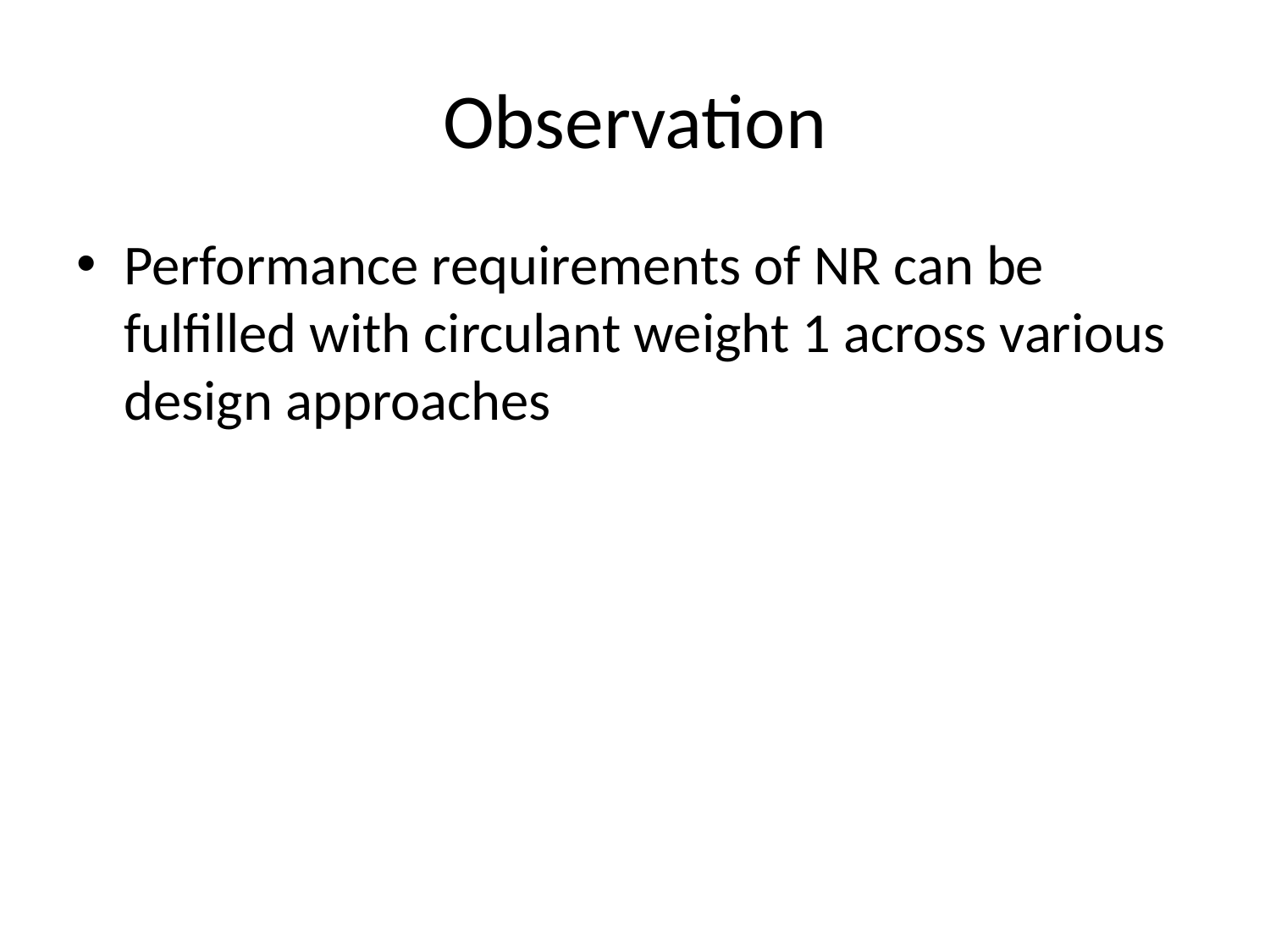

# Observation
Performance requirements of NR can be fulfilled with circulant weight 1 across various design approaches